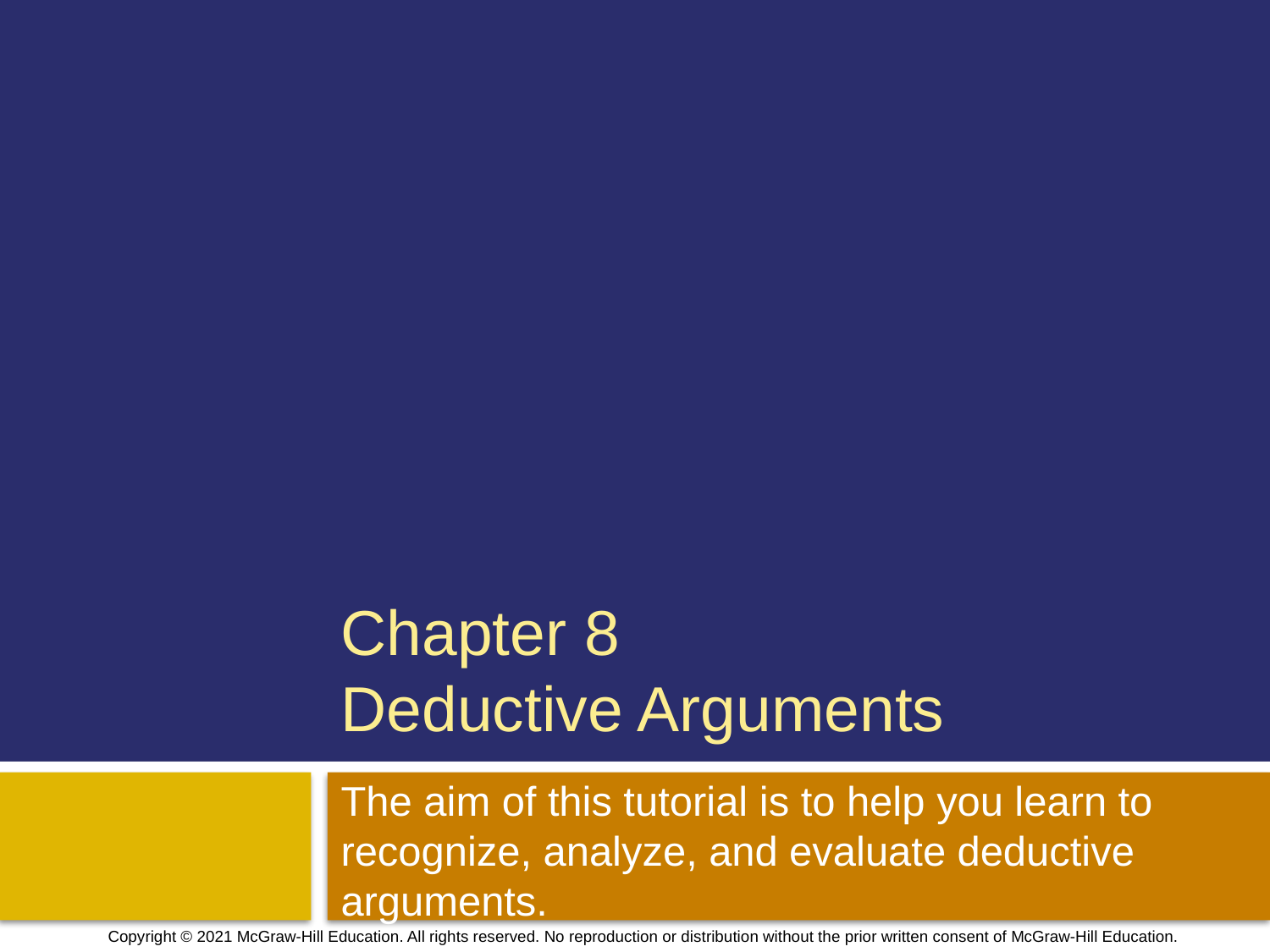

# Chapter 8 Deductive Arguments
The aim of this tutorial is to help you learn to recognize, analyze, and evaluate deductive arguments.
Copyright © 2021 McGraw-Hill Education. All rights reserved. No reproduction or distribution without the prior written consent of McGraw-Hill Education.